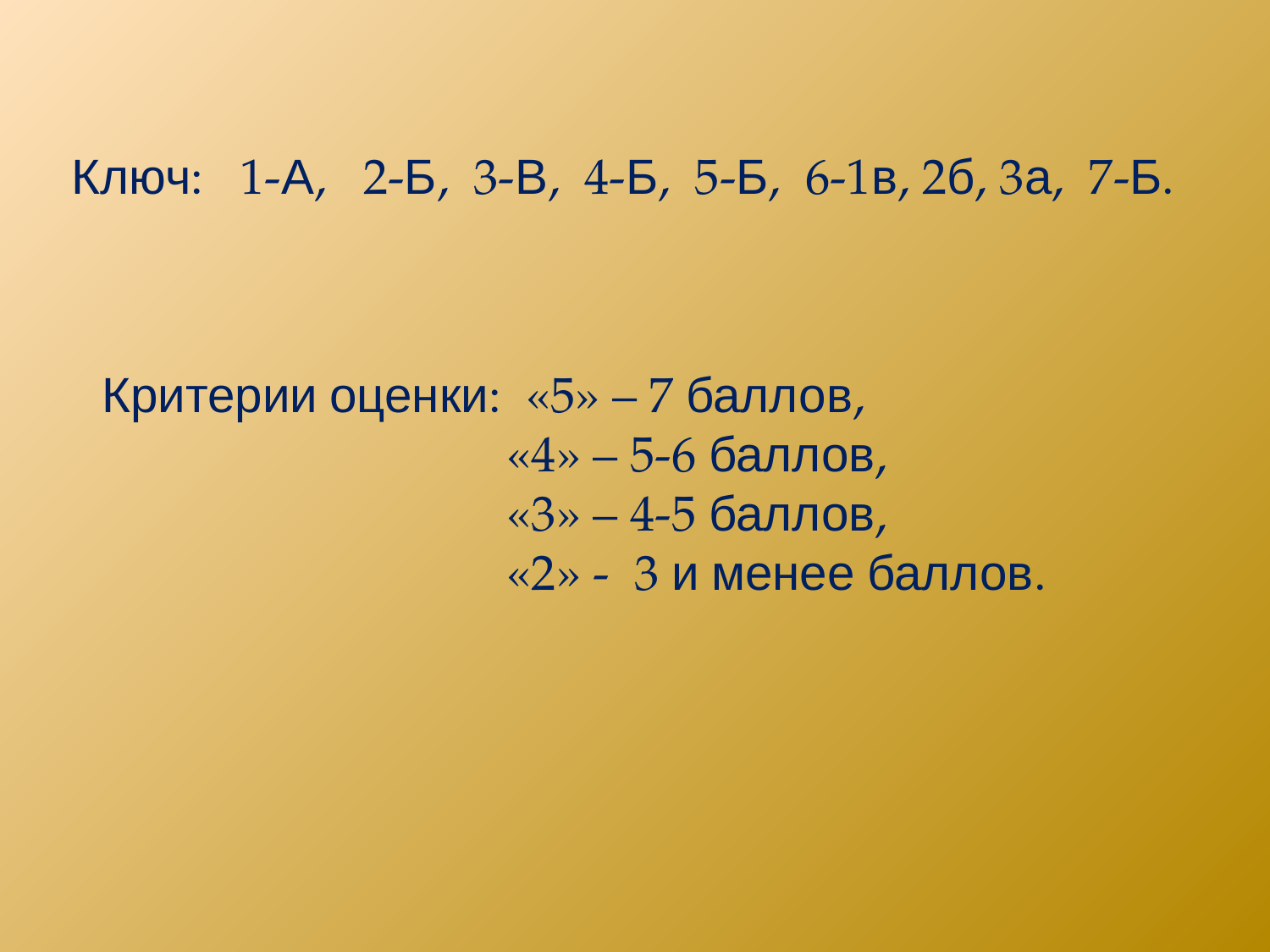

Ключ:   1-А,   2-Б,  3-В,  4-Б,  5-Б,  6-1в, 2б, 3а,  7-Б.
Критерии оценки:  «5» – 7 баллов,
                                 «4» – 5-6 баллов,
                                 «3» – 4-5 баллов,
                                 «2» -  3 и менее баллов.